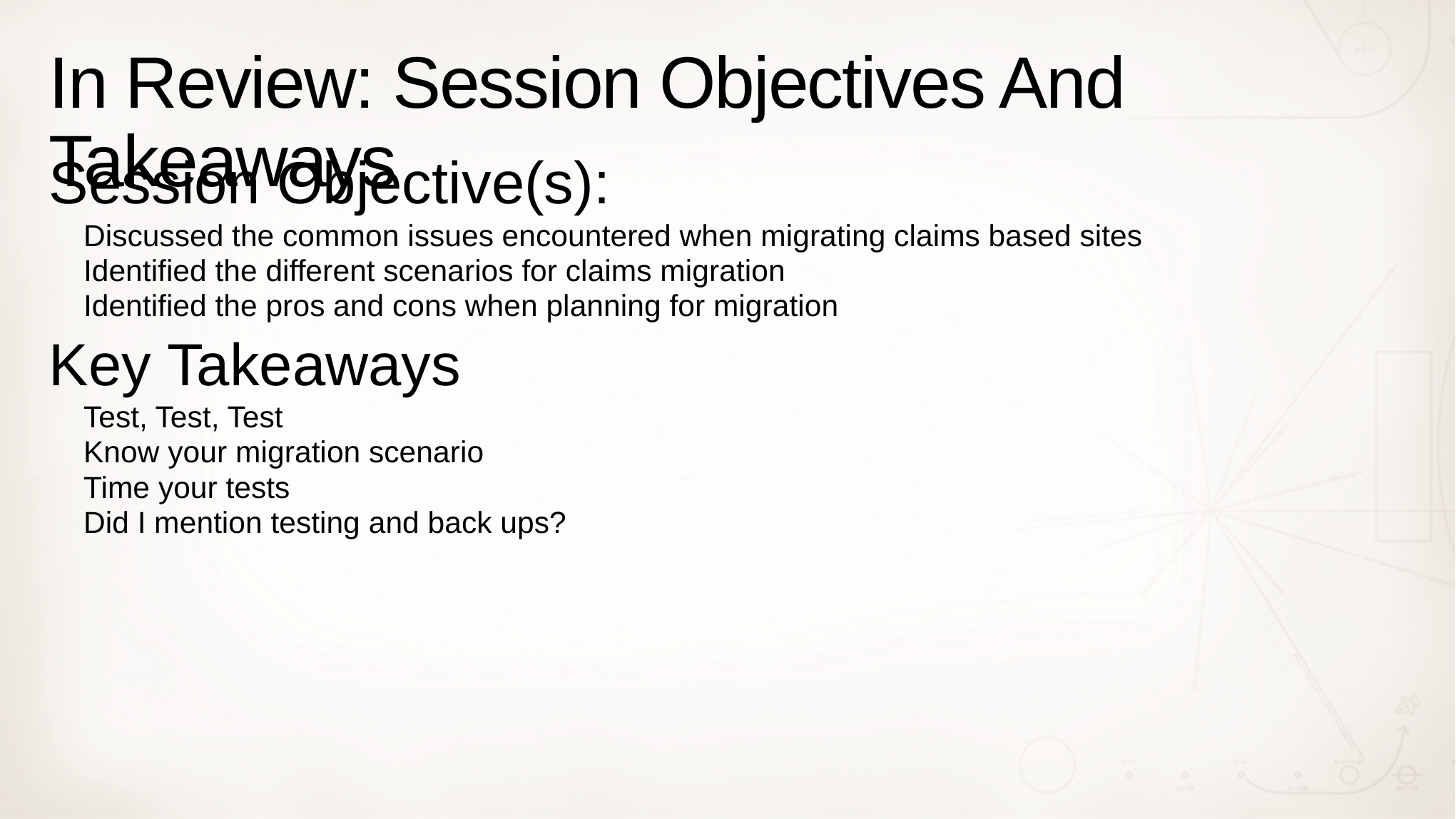

# In Review: Session Objectives And Takeaways
Session Objective(s):
Discussed the common issues encountered when migrating claims based sites
Identified the different scenarios for claims migration
Identified the pros and cons when planning for migration
Key Takeaways
Test, Test, Test
Know your migration scenario
Time your tests
Did I mention testing and back ups?